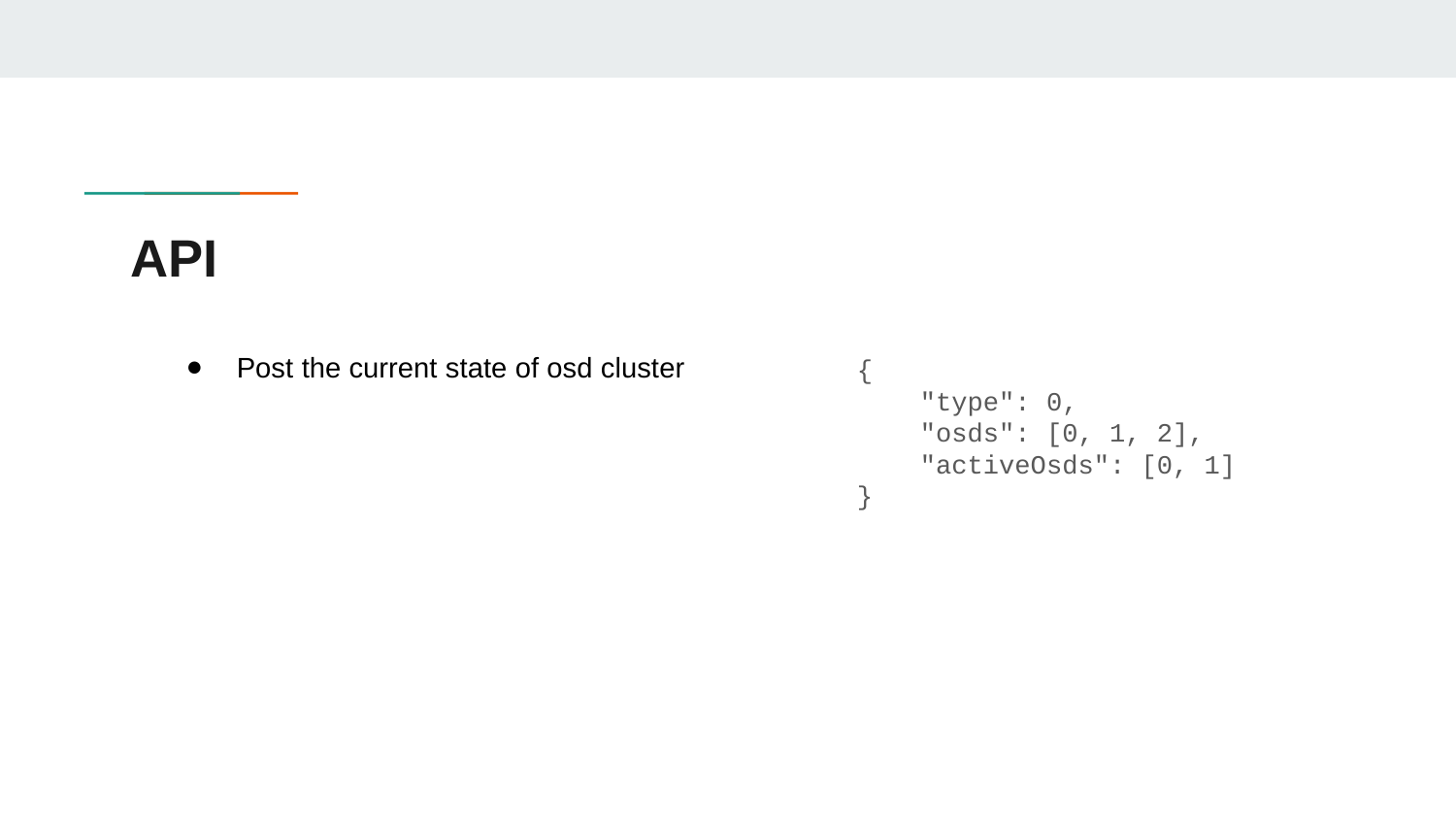

# API
Post the current state of osd cluster
{
    "type": 0,
    "osds": [0, 1, 2],
    "activeOsds": [0, 1]
}